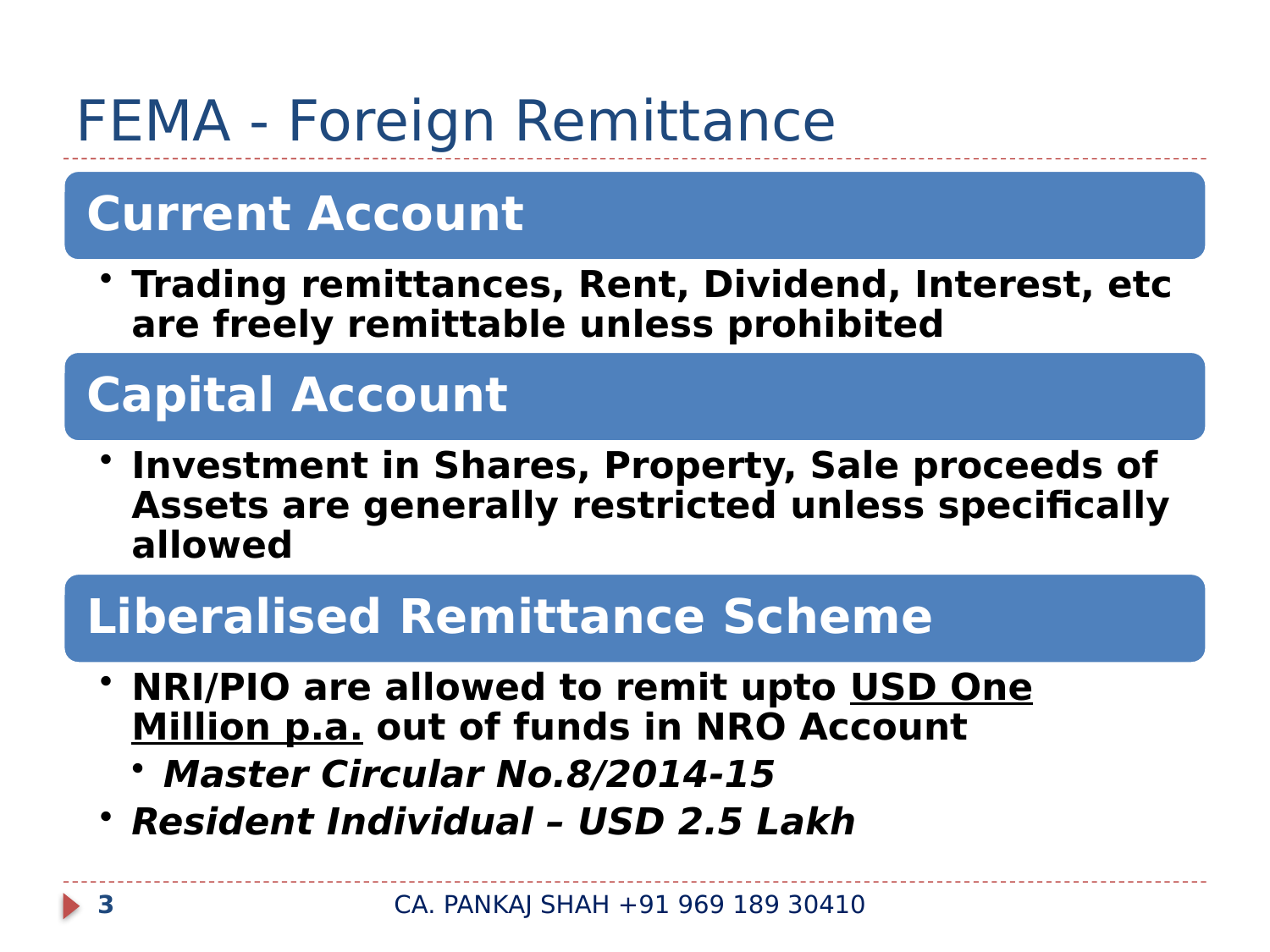

# FEMA - Foreign Remittance
Current Account
Trading remittances, Rent, Dividend, Interest, etc are freely remittable unless prohibited
Capital Account
Investment in Shares, Property, Sale proceeds of Assets are generally restricted unless specifically allowed
Liberalised Remittance Scheme
NRI/PIO are allowed to remit upto USD One Million p.a. out of funds in NRO Account
Master Circular No.8/2014-15
Resident Individual – USD 2.5 Lakh
3
CA. PANKAJ SHAH +91 969 189 30410